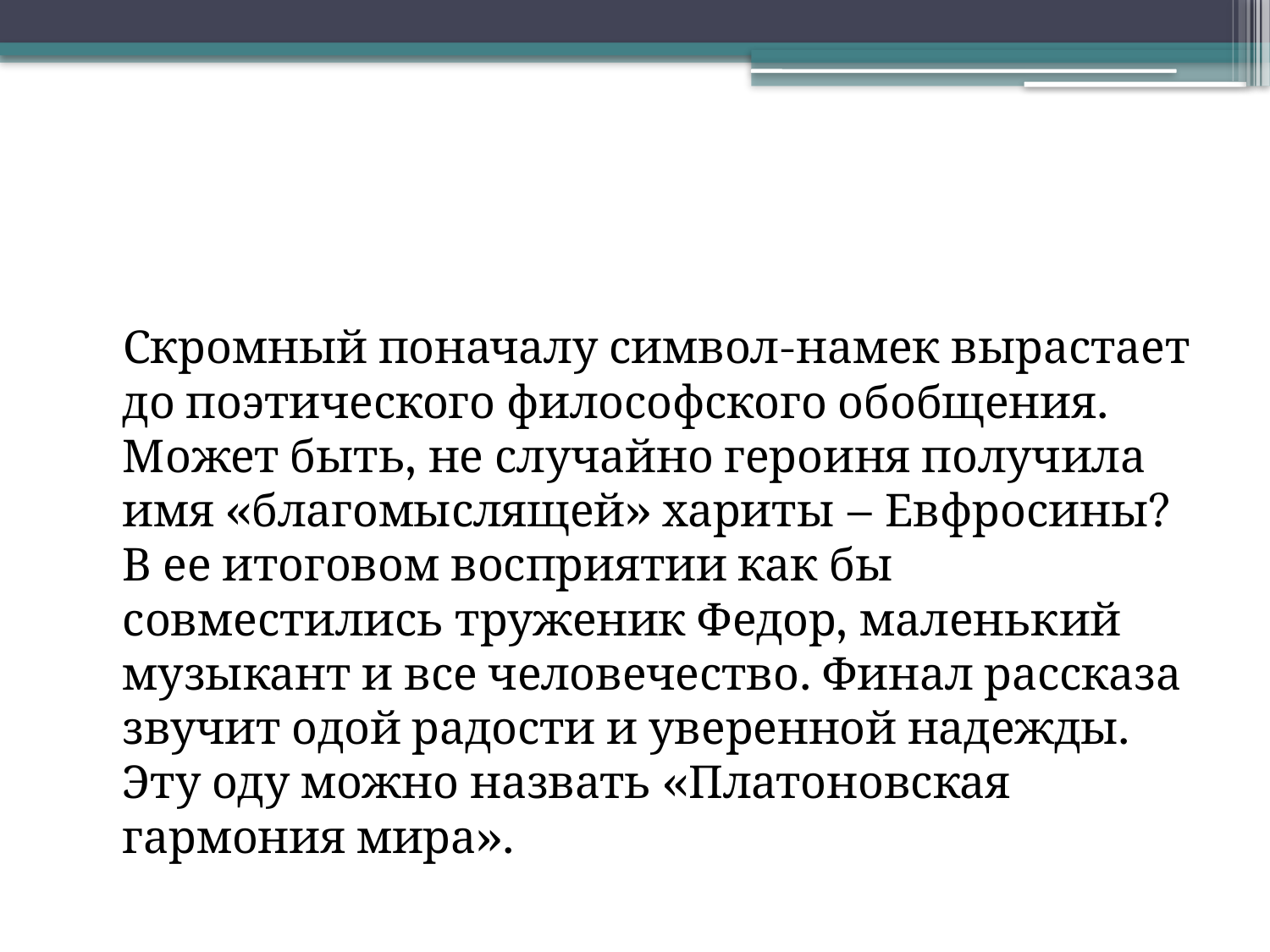

Скромный поначалу символ-намек вырастает до поэтического философского обобщения. Может быть, не случайно героиня получила имя «благомыслящей» хариты – Евфросины? В ее итоговом восприятии как бы совместились труженик Федор, маленький музыкант и все человечество. Финал рассказа звучит одой радости и уверенной надежды. Эту оду можно назвать «Платоновская гармония мира».